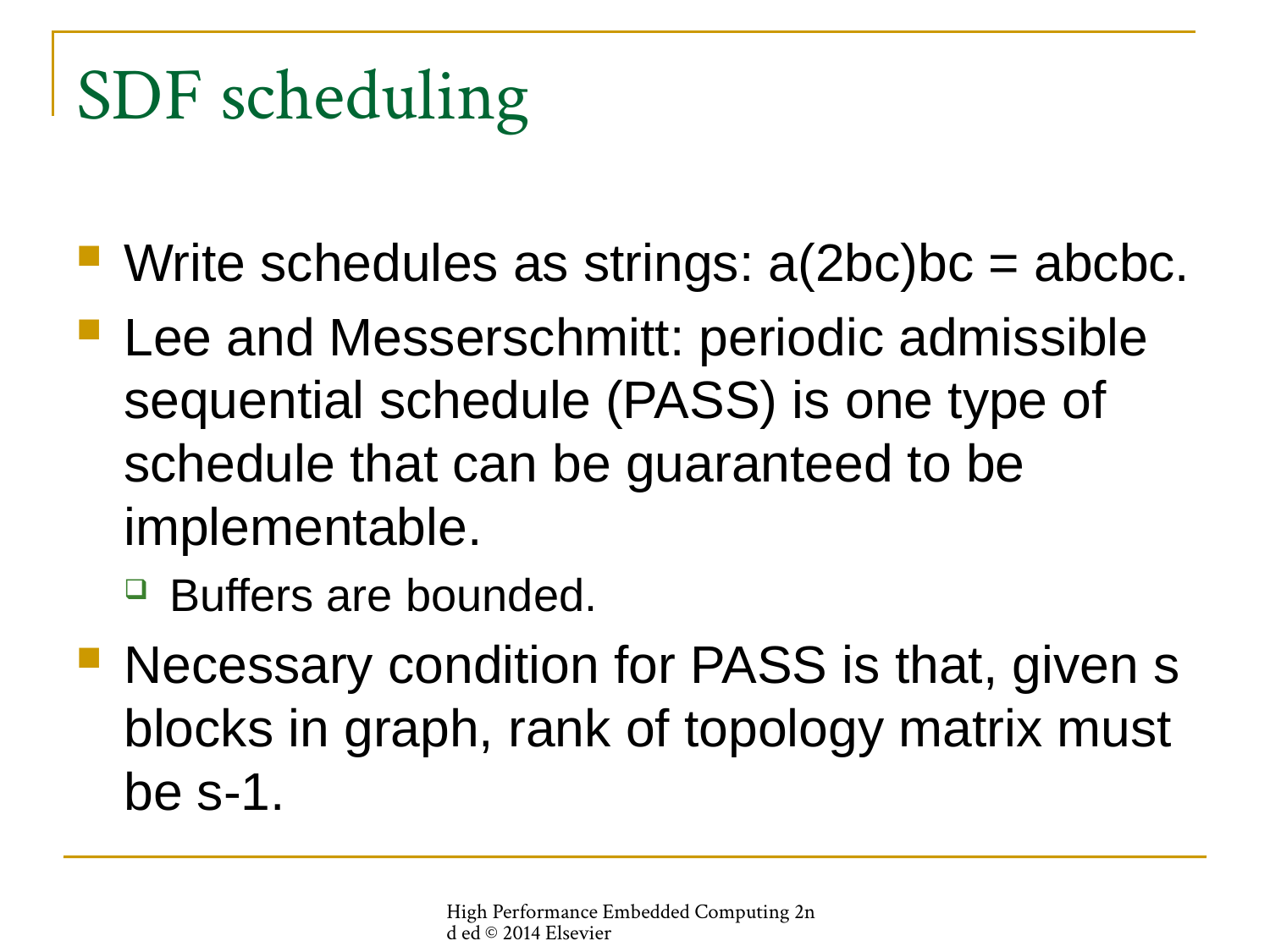

# SDF scheduling
Write schedules as strings: a(2bc)bc = abcbc.
Lee and Messerschmitt: periodic admissible sequential schedule (PASS) is one type of schedule that can be guaranteed to be implementable.
Buffers are bounded.
Necessary condition for PASS is that, given s blocks in graph, rank of topology matrix must be s-1.
High Performance Embedded Computing 2nd ed © 2014 Elsevier